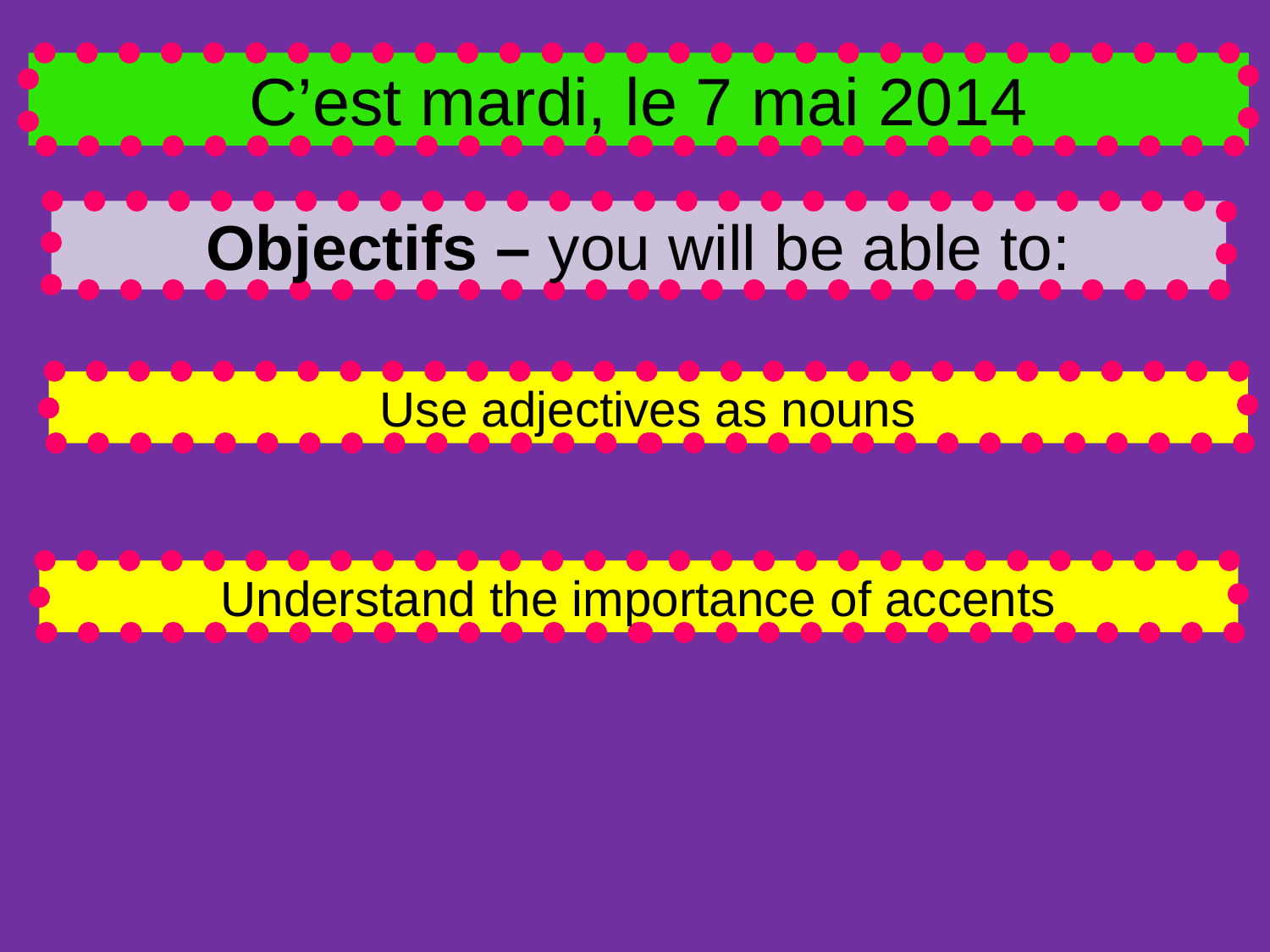

C’est mardi, le 7 mai 2014
Objectifs – you will be able to:
Use adjectives as nouns
Understand the importance of accents